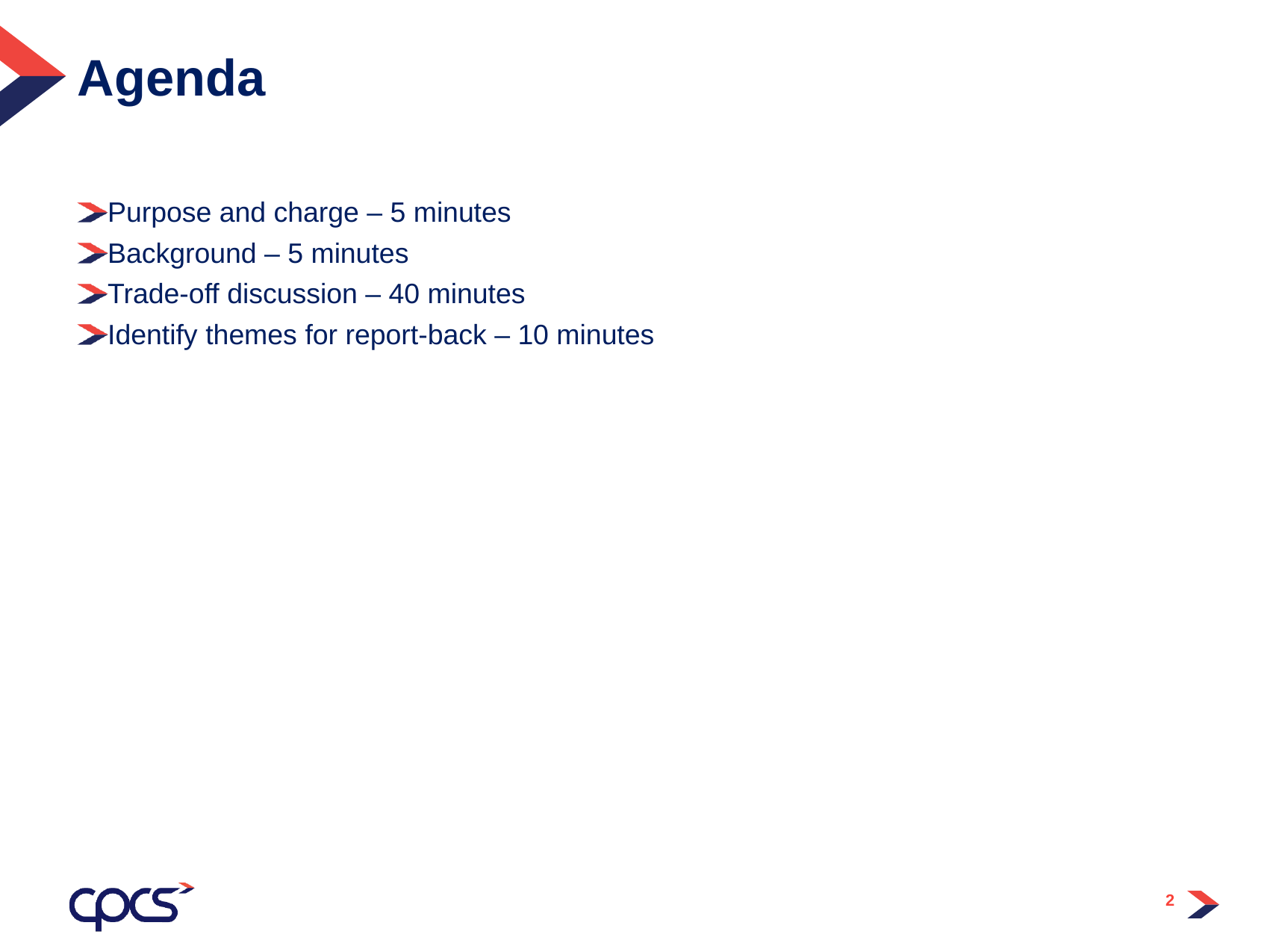

Agenda
Purpose and charge – 5 minutes
Background – 5 minutes
Trade-off discussion – 40 minutes
Identify themes for report-back – 10 minutes

2